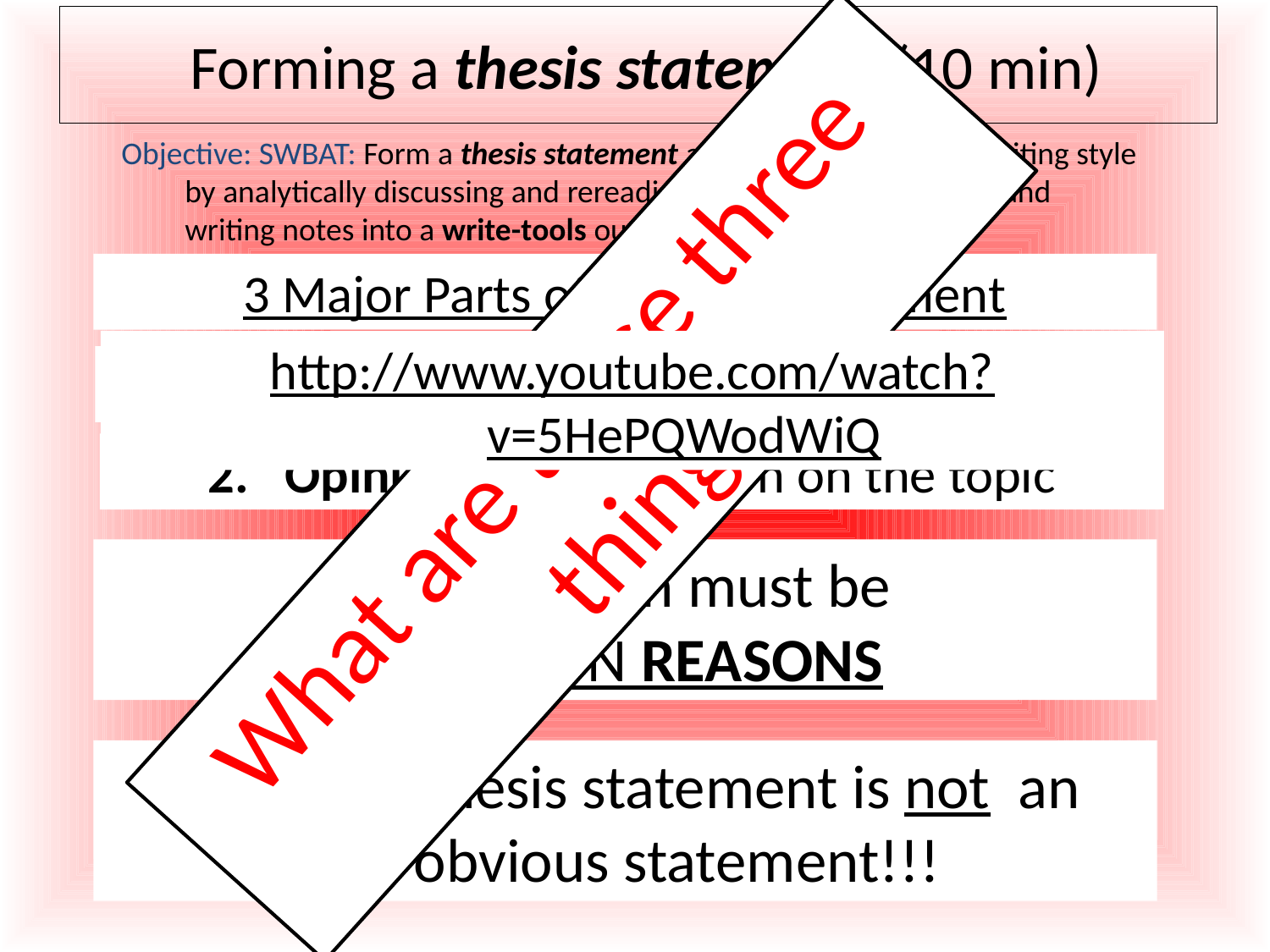

# Forming a thesis statement (10 min)
Objective: SWBAT: Form a thesis statement about Nikki Giovanni’s writing style by analytically discussing and rereading Nikki Giovanni’s poems and writing notes into a write-tools outline

3 Major Parts of a Thesis Statement
http://www.youtube.com/watch?v=5HePQWodWiQ
What are these three things?
1. Subject: topic of your essay
2.   Opinion*: your opinion on the topic
*The opinion must be
BASED ON REASONS
3. A good thesis statement is not  an obvious statement!!!